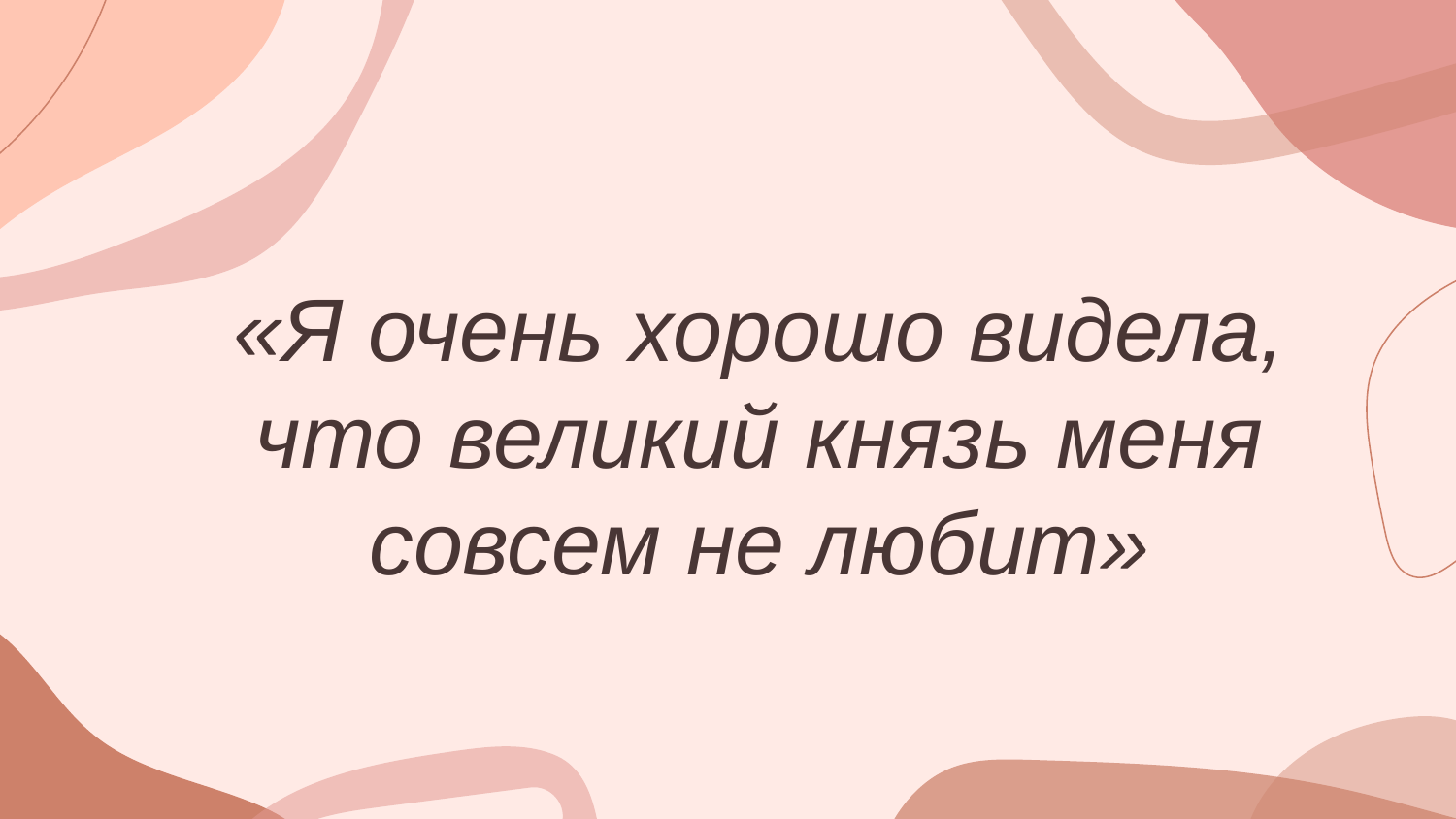

# «Я очень хорошо видела, что великий князь меня совсем не любит»